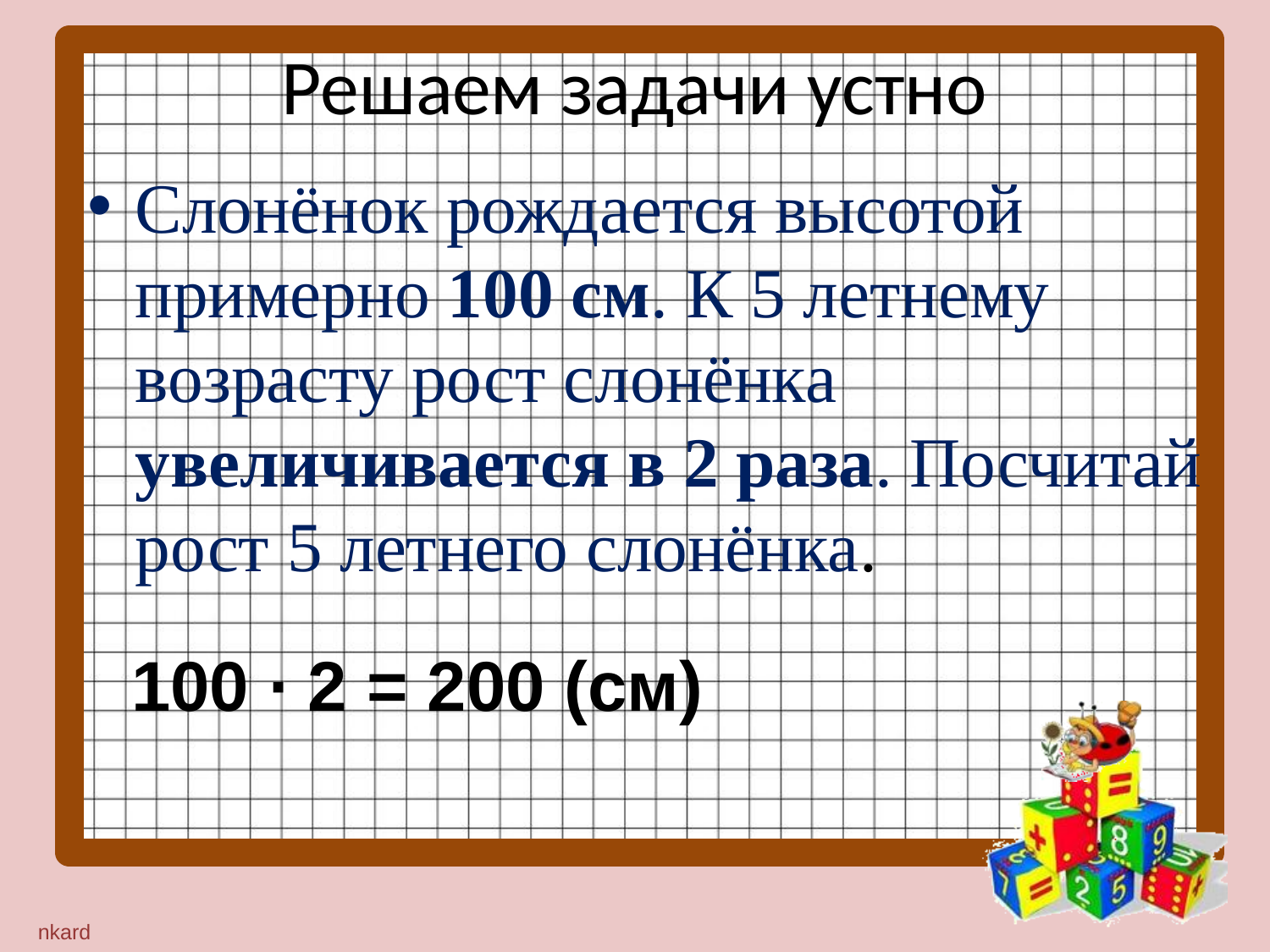

# Решаем задачи устно
Слонёнок рождается высотой примерно 100 см. К 5 летнему возрасту рост слонёнка увеличивается в 2 раза. Посчитай рост 5 летнего слонёнка.
100 ∙ 2 = 200 (см)